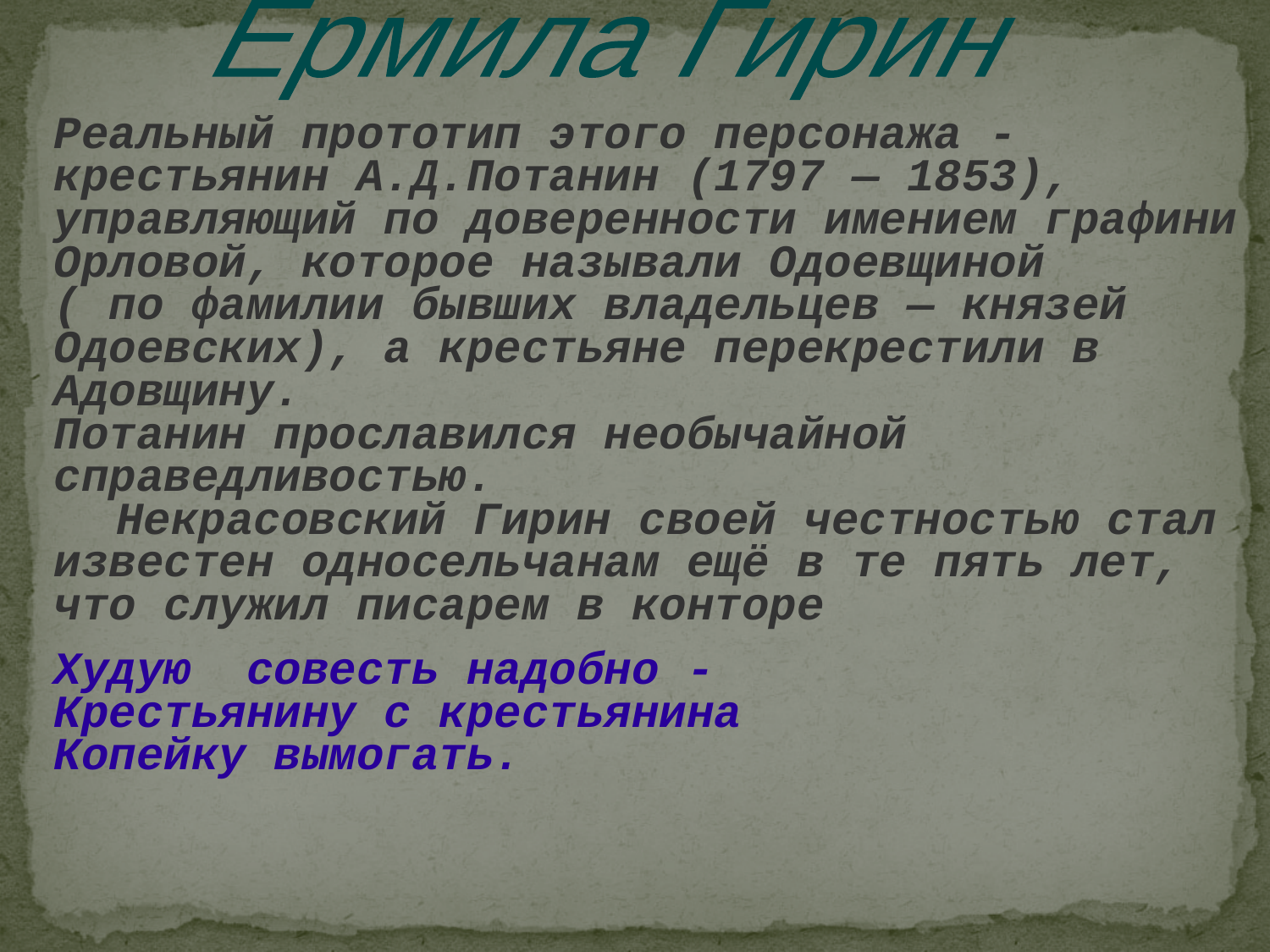

Ермила Гирин
Реальный прототип этого персонажа -

крестьянин А.Д.Потанин (1797 — 1853),

управляющий по доверенности имением графини

Орловой, которое называли Одоевщиной

( по фамилии бывших владельцев — князей

Одоевских), а крестьяне перекрестили в

Адовщину.

Потанин прославился необычайной

справедливостью.

	Некрасовский Гирин своей честностью стал

известен односельчанам ещё в те пять лет,

что служил писарем в конторе

Худую  совесть надобно -

Крестьянину с крестьянина

Копейку вымогать.